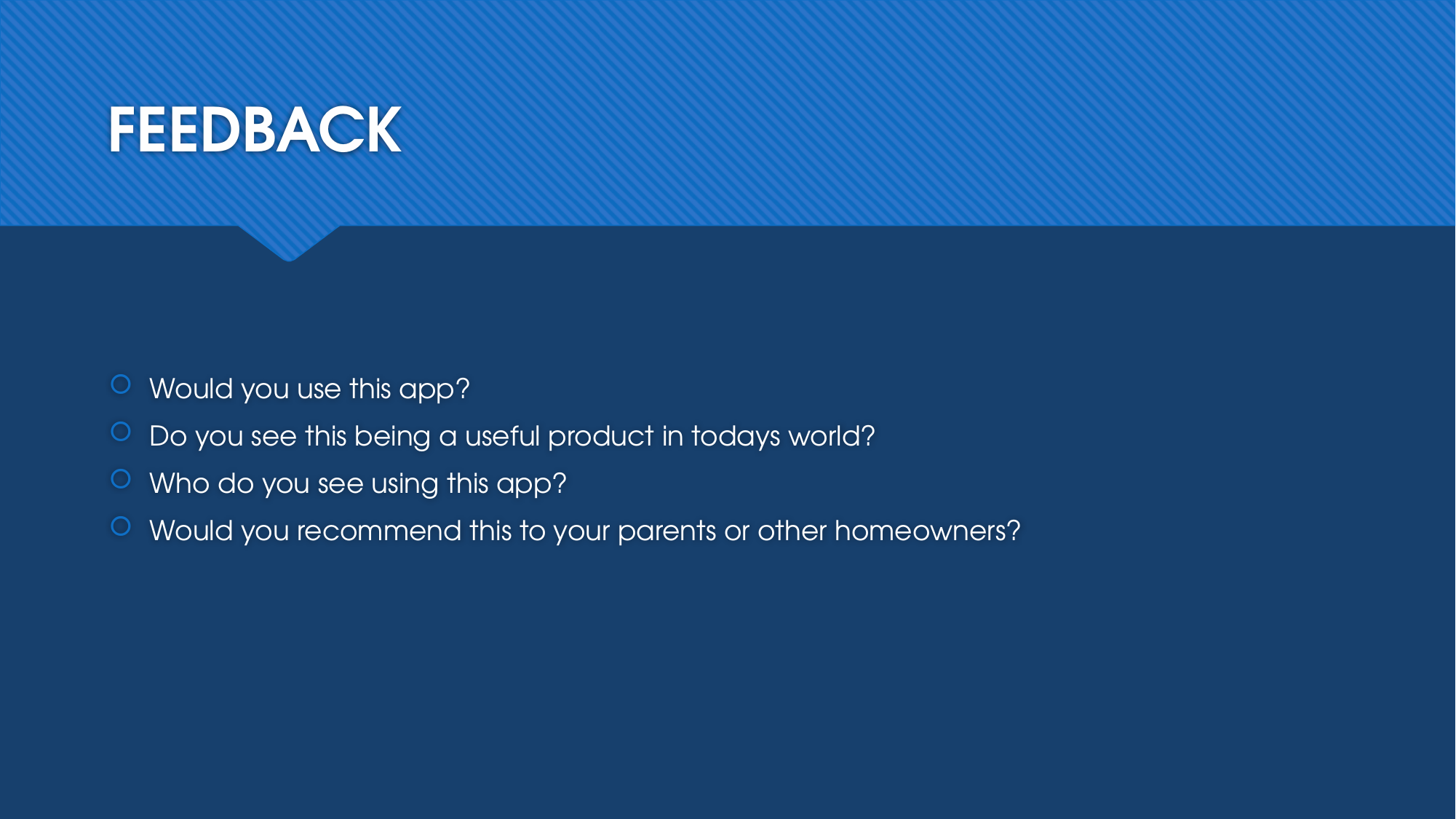

# FEEDBACK
Would you use this app?
Do you see this being a useful product in todays world?
Who do you see using this app?
Would you recommend this to your parents or other homeowners?